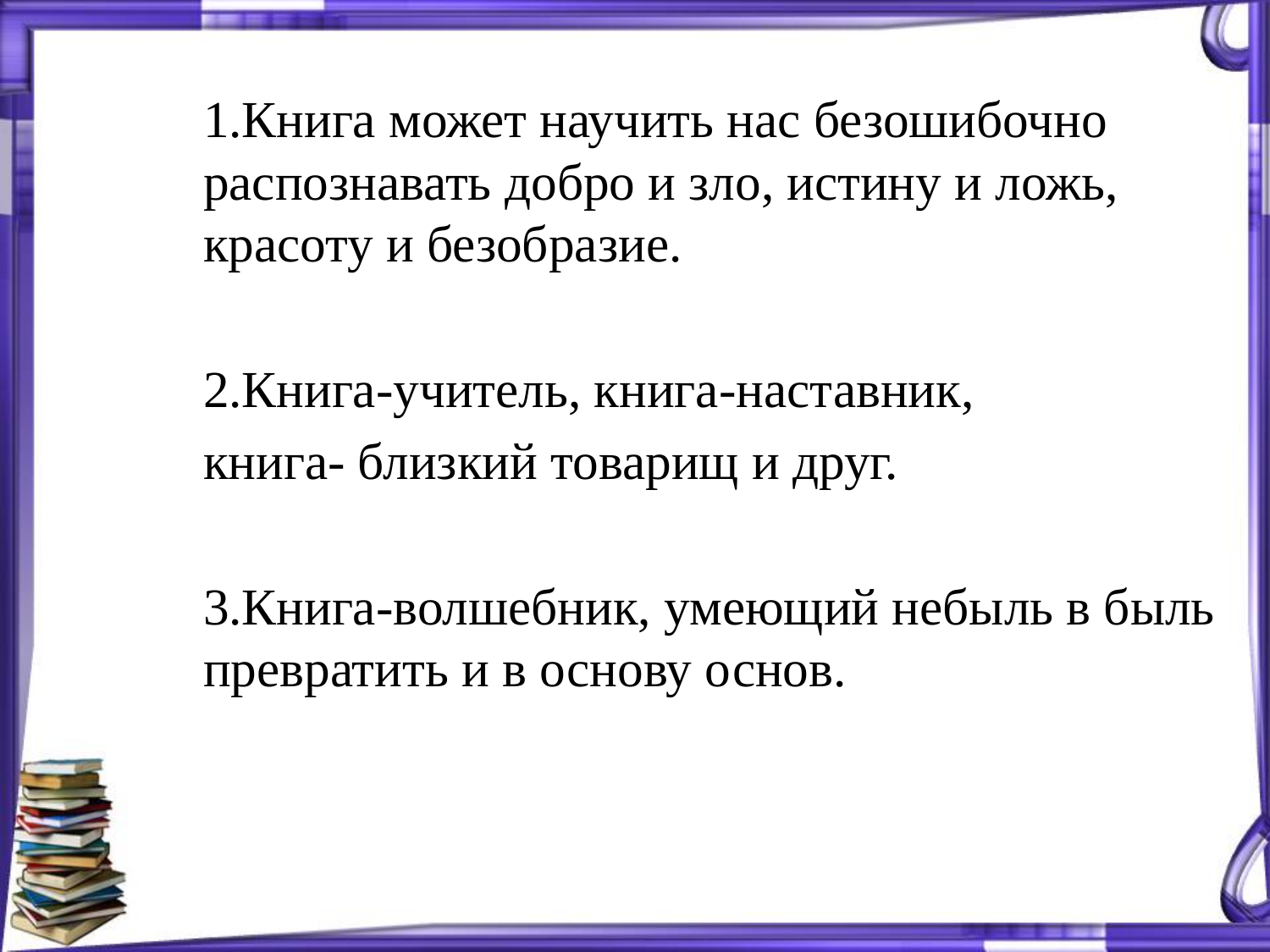

1.Книга может научить нас безошибочно распознавать добро и зло, истину и ложь, красоту и безобразие.

2.Книга-учитель, книга-наставник,
книга- близкий товарищ и друг.

3.Книга-волшебник, умеющий небыль в быль превратить и в основу основ.